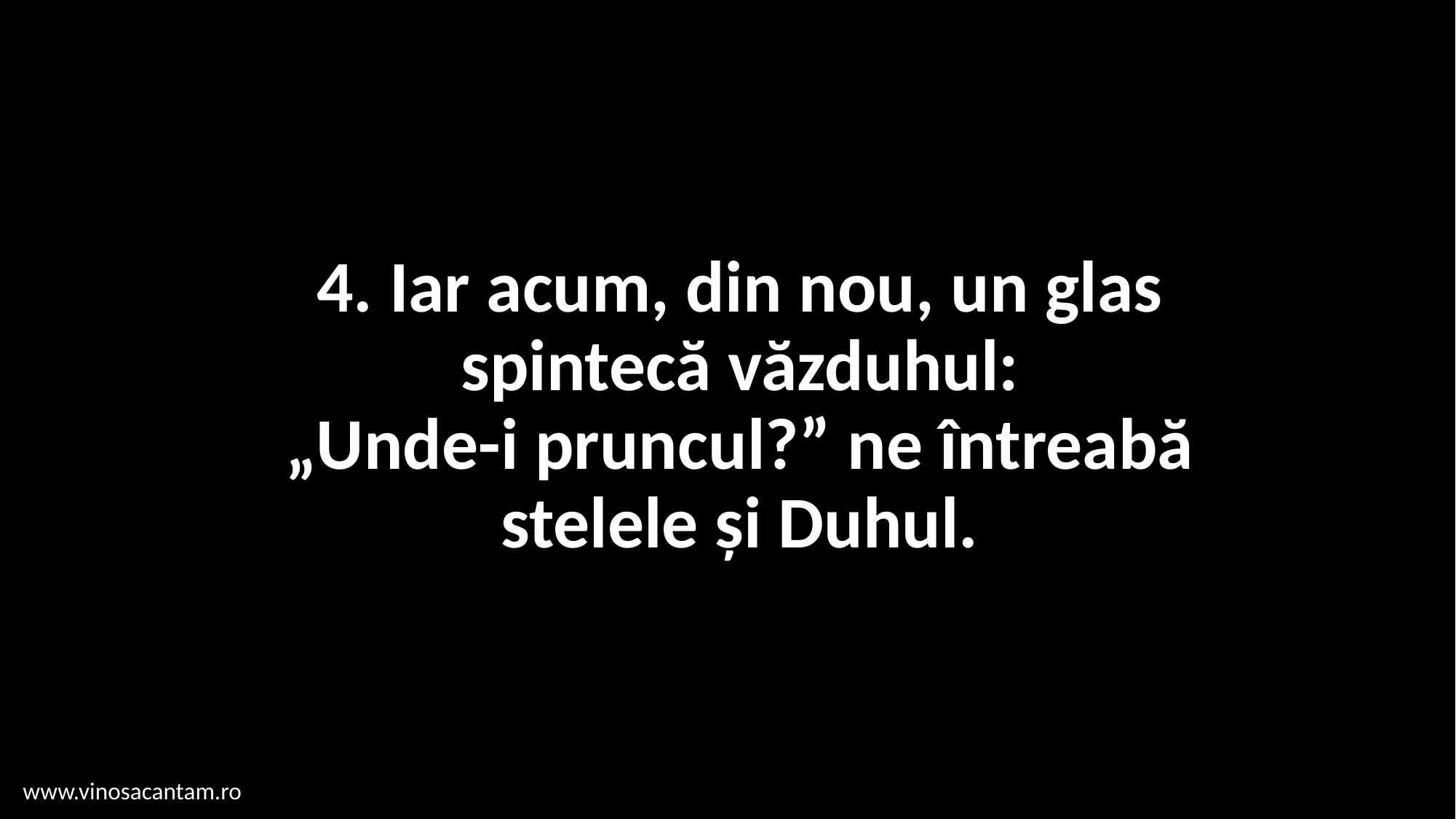

# 4. Iar acum, din nou, un glas spintecă văzduhul: „Unde-i pruncul?” ne întreabă stelele și Duhul.
www.vinosacantam.ro